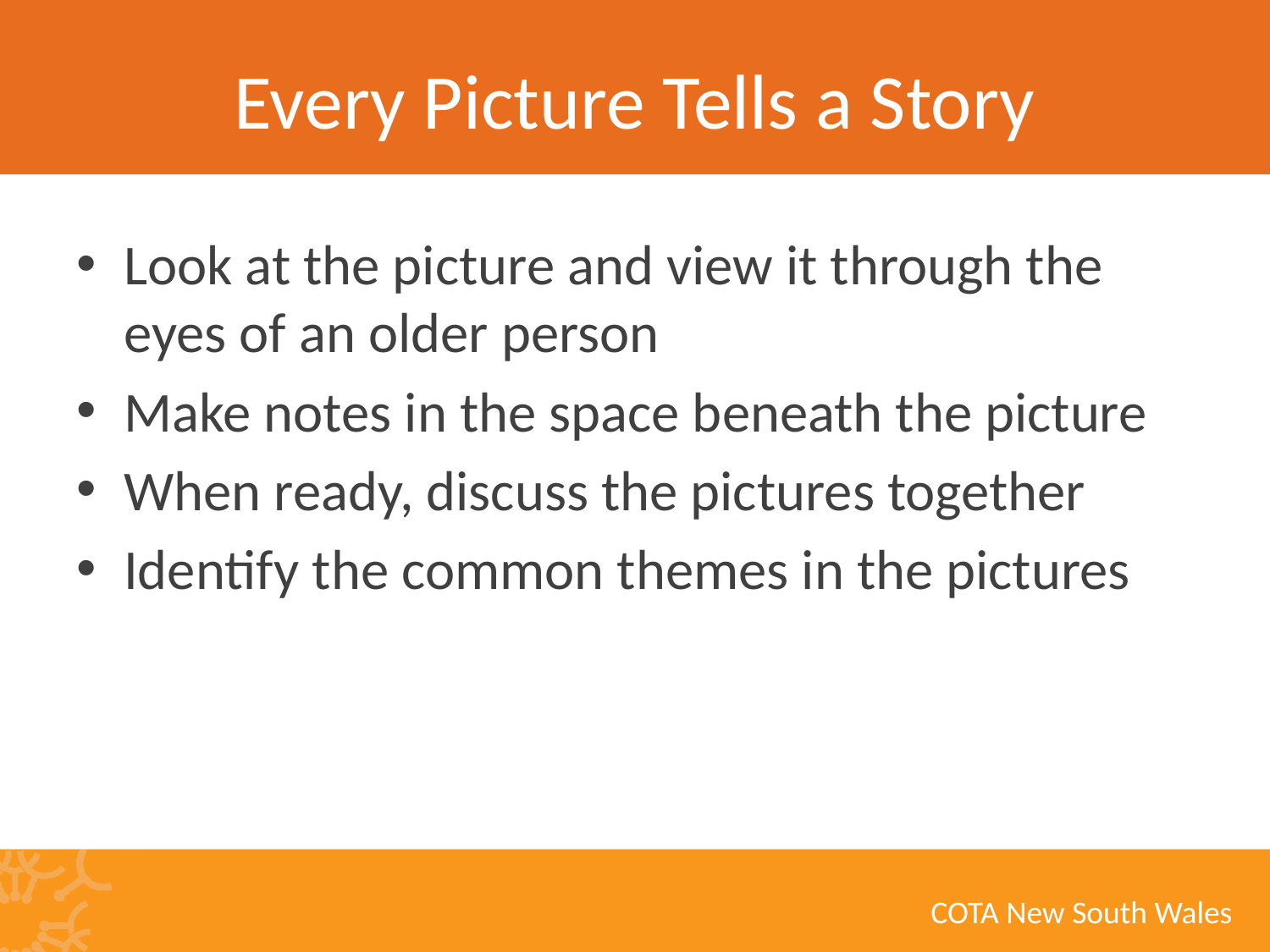

# Every Picture Tells a Story
Look at the picture and view it through the eyes of an older person
Make notes in the space beneath the picture
When ready, discuss the pictures together
Identify the common themes in the pictures